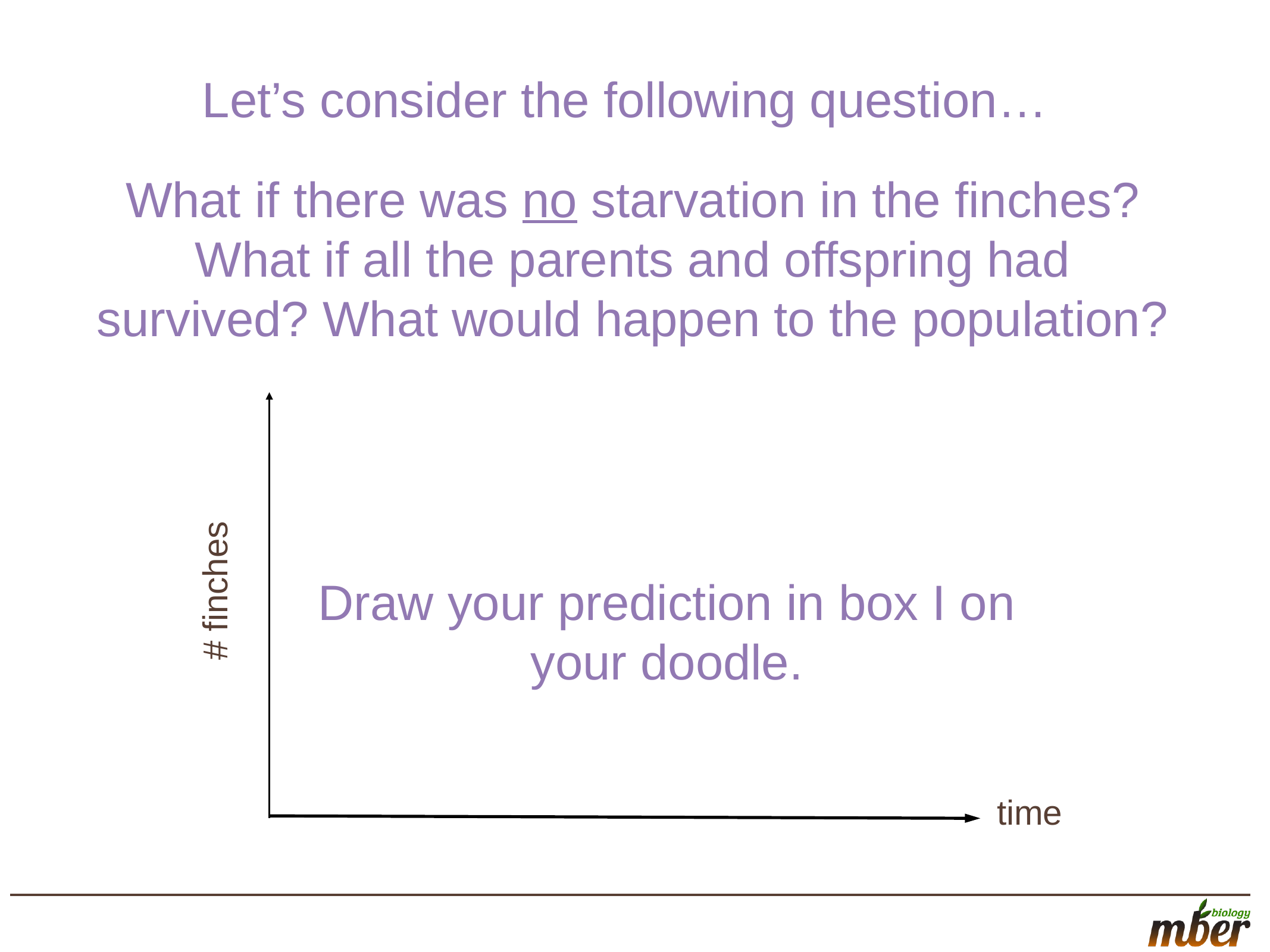

Let’s consider the following question…
What if there was no starvation in the finches? What if all the parents and offspring had survived? What would happen to the population?
# finches
Draw your prediction in box I on your doodle.
time